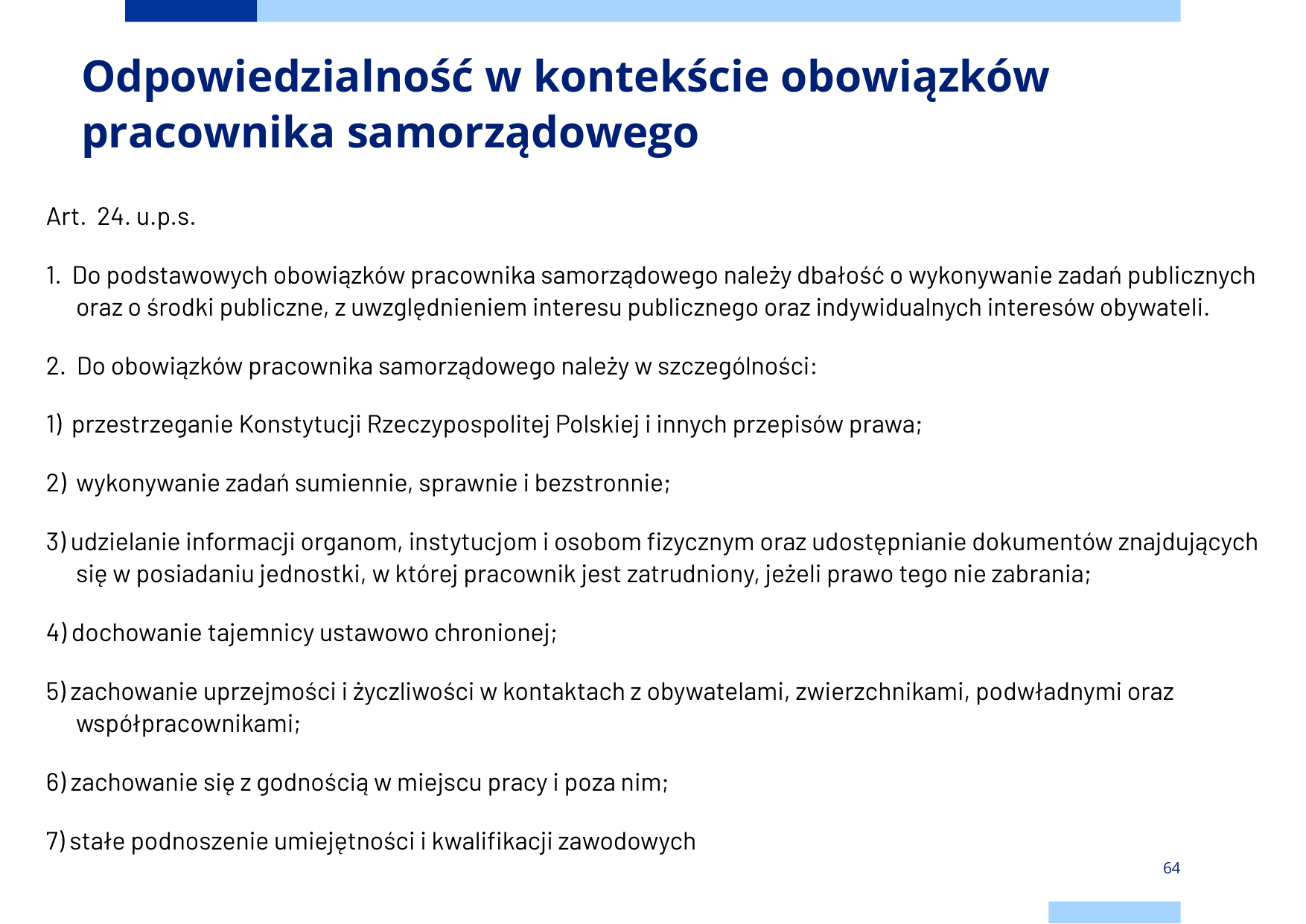

# Odpowiedzialność w kontekście obowiązków pracownika samorządowego
Art.  24. u.p.s.
1.  Do podstawowych obowiązków pracownika samorządowego należy dbałość o wykonywanie zadań publicznych oraz o środki publiczne, z uwzględnieniem interesu publicznego oraz indywidualnych interesów obywateli.
2.  Do obowiązków pracownika samorządowego należy w szczególności:
1)  przestrzeganie Konstytucji Rzeczypospolitej Polskiej i innych przepisów prawa;
2)  wykonywanie zadań sumiennie, sprawnie i bezstronnie;
3) udzielanie informacji organom, instytucjom i osobom fizycznym oraz udostępnianie dokumentów znajdujących się w posiadaniu jednostki, w której pracownik jest zatrudniony, jeżeli prawo tego nie zabrania;
4) dochowanie tajemnicy ustawowo chronionej;
5) zachowanie uprzejmości i życzliwości w kontaktach z obywatelami, zwierzchnikami, podwładnymi oraz współpracownikami;
6) zachowanie się z godnością w miejscu pracy i poza nim;
7) stałe podnoszenie umiejętności i kwalifikacji zawodowych
64